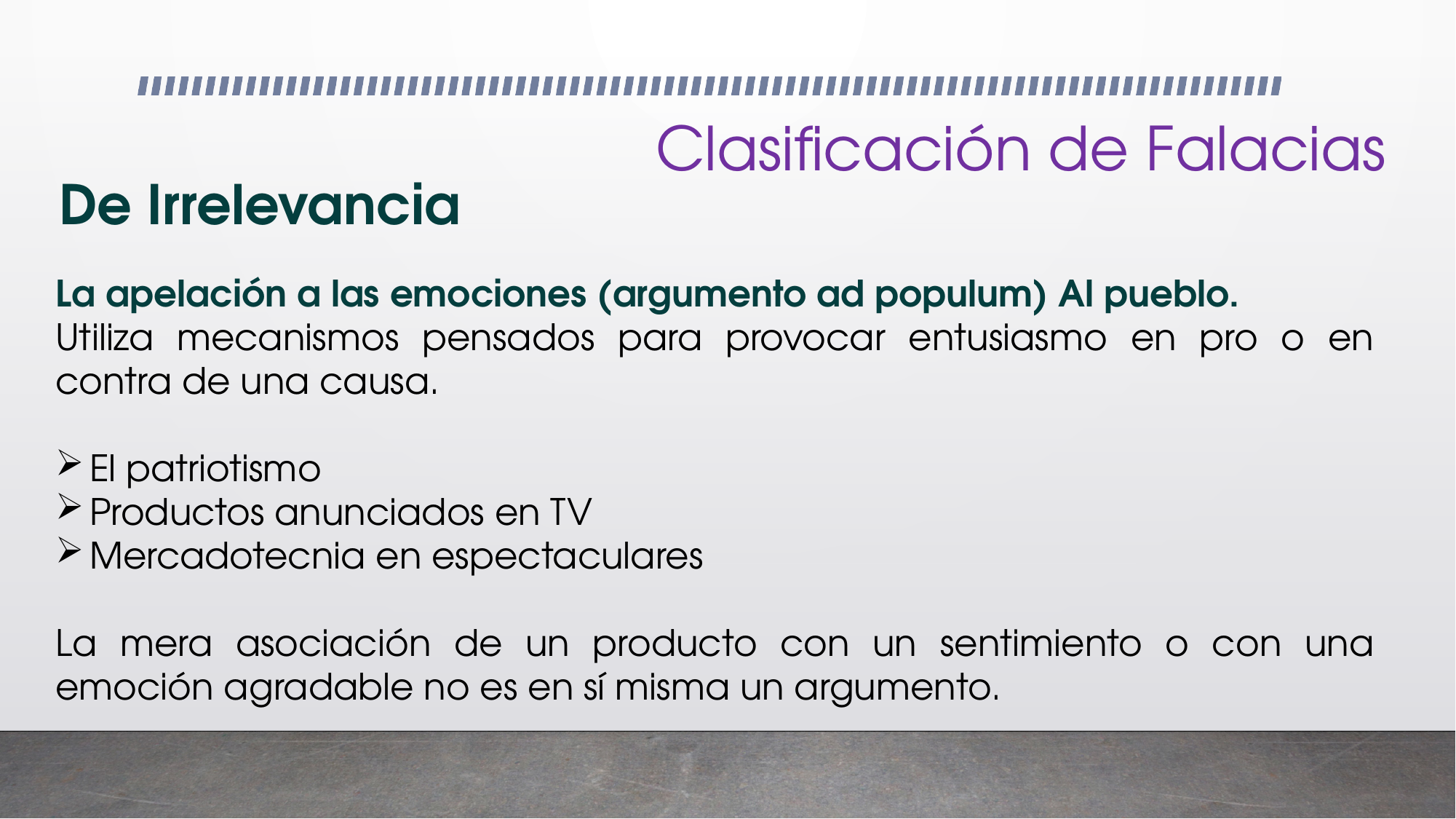

Clasificación de Falacias
De Irrelevancia
La apelación a las emociones (argumento ad populum) Al pueblo.
Utiliza mecanismos pensados para provocar entusiasmo en pro o en contra de una causa.

El patriotismo
Productos anunciados en TV
Mercadotecnia en espectaculares

La mera asociación de un producto con un sentimiento o con una emoción agradable no es en sí misma un argumento.